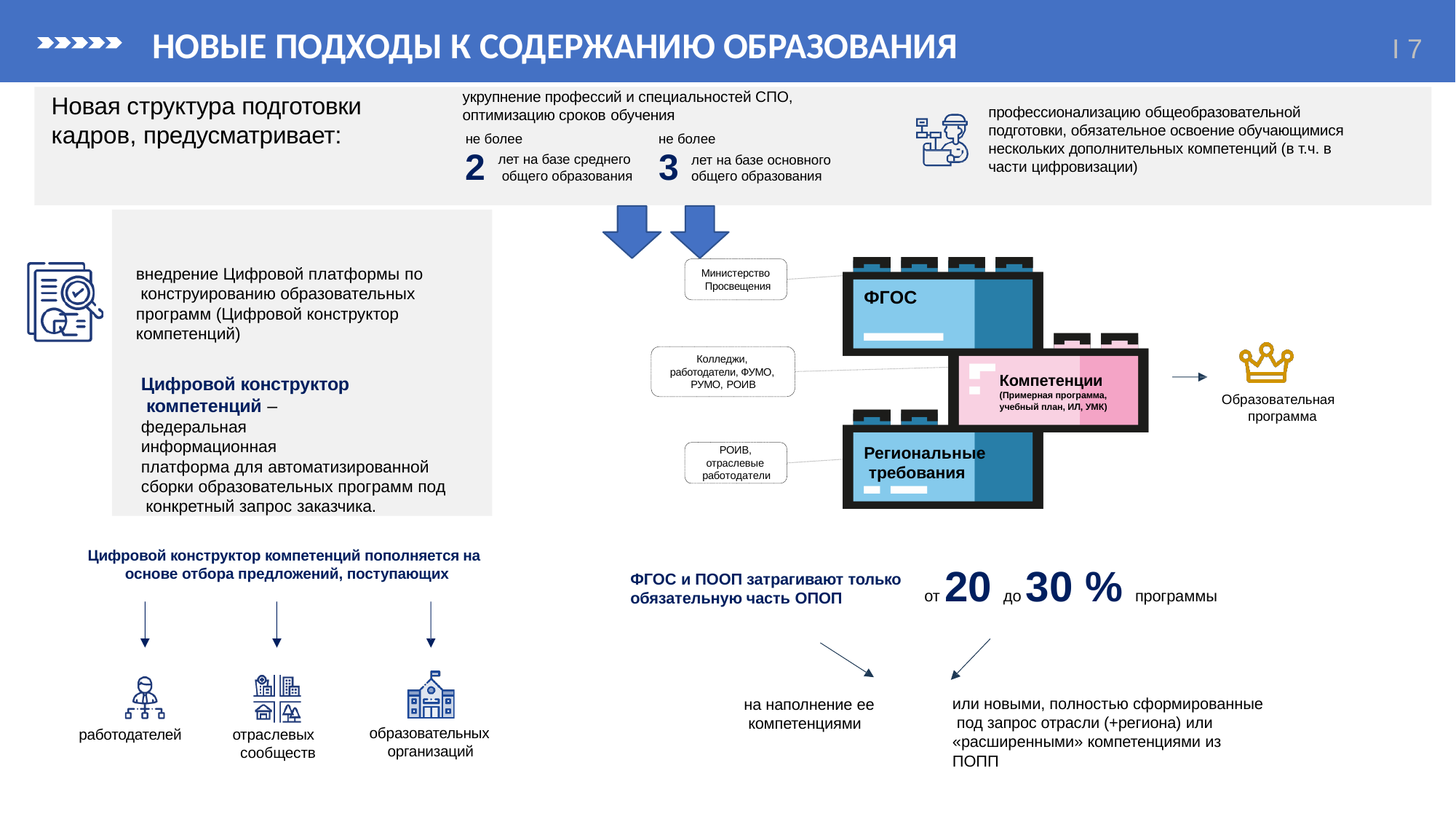

# НОВЫЕ ПОДХОДЫ К СОДЕРЖАНИЮ ОБРАЗОВАНИЯ
I 7

укрупнение профессий и специальностей СПО,  оптимизацию сроков обучения

Новая структура подготовки  кадров, предусматривает:
профессионализацию общеобразовательной
подготовки, обязательное освоение обучающимися  нескольких дополнительных компетенций (в т.ч. в  части цифровизации)

не более	не более
2	3

лет на базе среднего  общего образования
лет на базе основного
общего образования

внедрение Цифровой платформы по  конструированию образовательных  программ (Цифровой конструктор  компетенций)

Цифровой конструктор  компетенций –
федеральная информационная
платформа для автоматизированной  сборки образовательных программ под  конкретный запрос заказчика.

Министерство  Просвещения

ФГОС

Колледжи,  работодатели, ФУМО,  РУМО, РОИВ

Компетенции
(Примерная программа,
учебный план, ИЛ, УМК)

Образовательная  программа
Региональные  требования
РОИВ,
отраслевые  работодатели

Цифровой конструктор компетенций пополняется на  основе отбора предложений, поступающих
от 20 до 30 %
ФГОС и ПООП затрагивают только  обязательную часть ОПОП
программы

или новыми, полностью сформированные  под запрос отрасли (+региона) или
«расширенными» компетенциями из ПОПП
на наполнение ее  компетенциями
образовательных  организаций
работодателей
отраслевых  сообществ